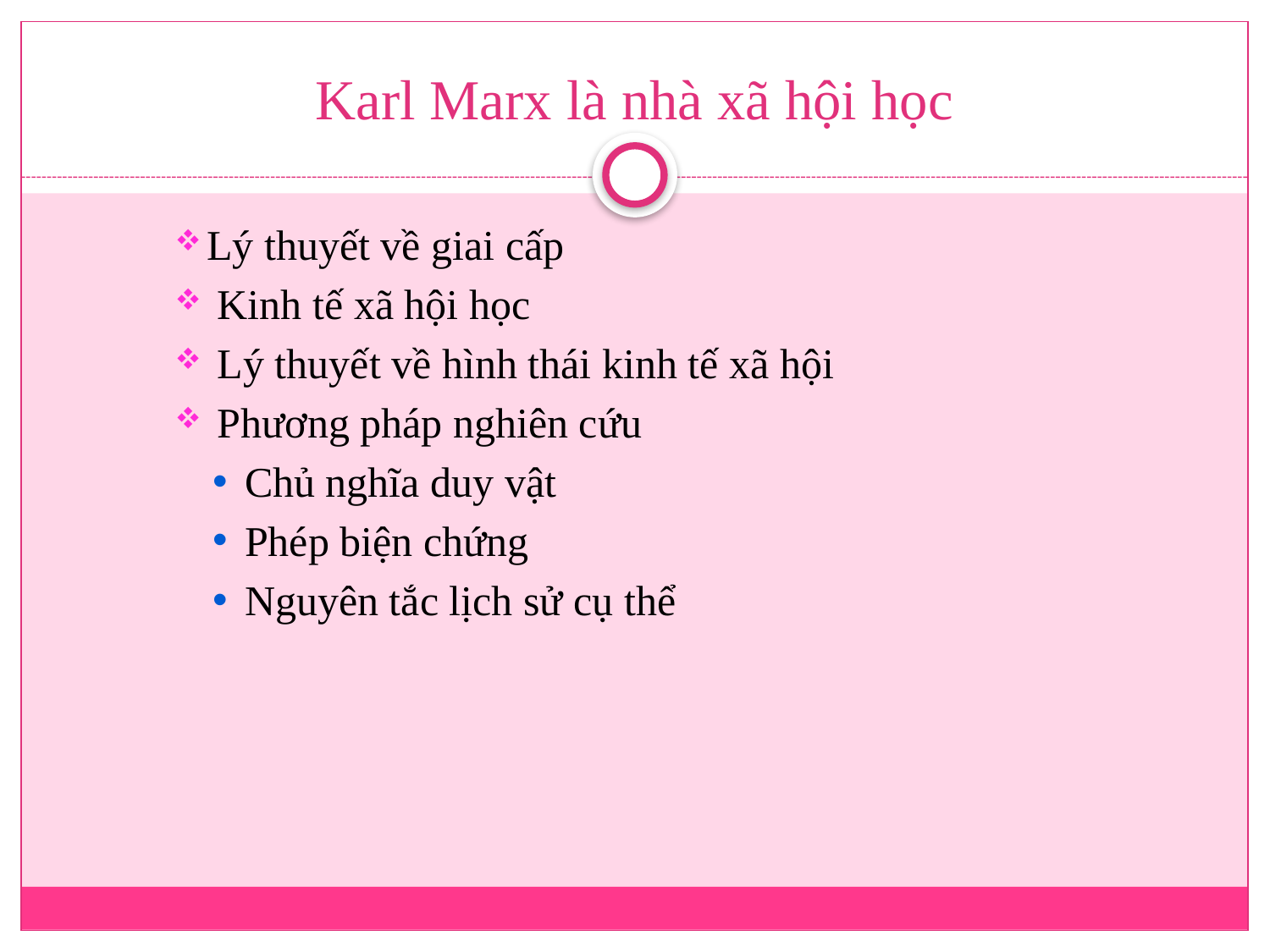

# Karl Marx là nhà xã hội học
Lý thuyết về giai cấp
 Kinh tế xã hội học
 Lý thuyết về hình thái kinh tế xã hội
 Phương pháp nghiên cứu
Chủ nghĩa duy vật
Phép biện chứng
Nguyên tắc lịch sử cụ thể